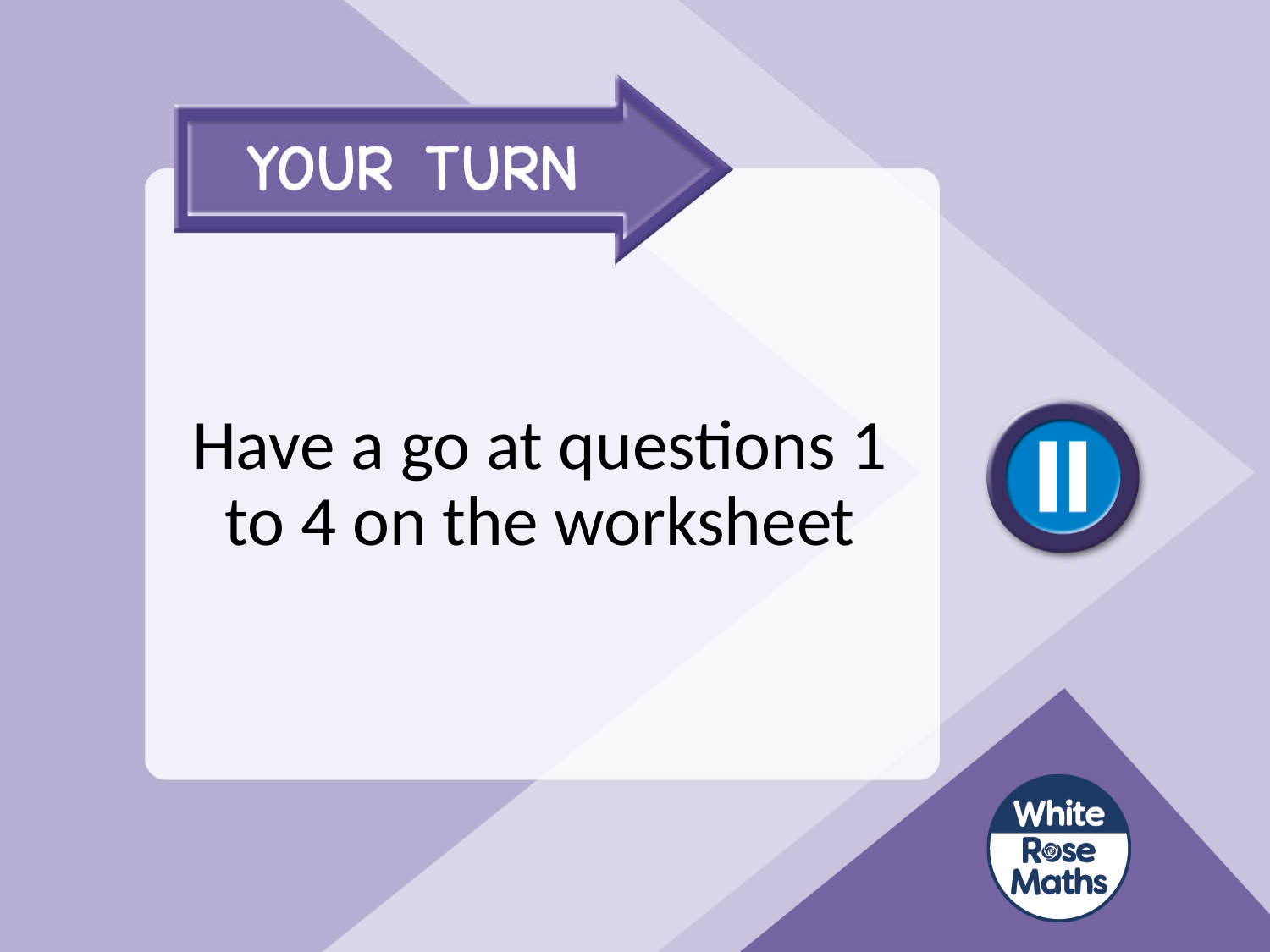

# Have a go at questions 1 to 4 on the worksheet